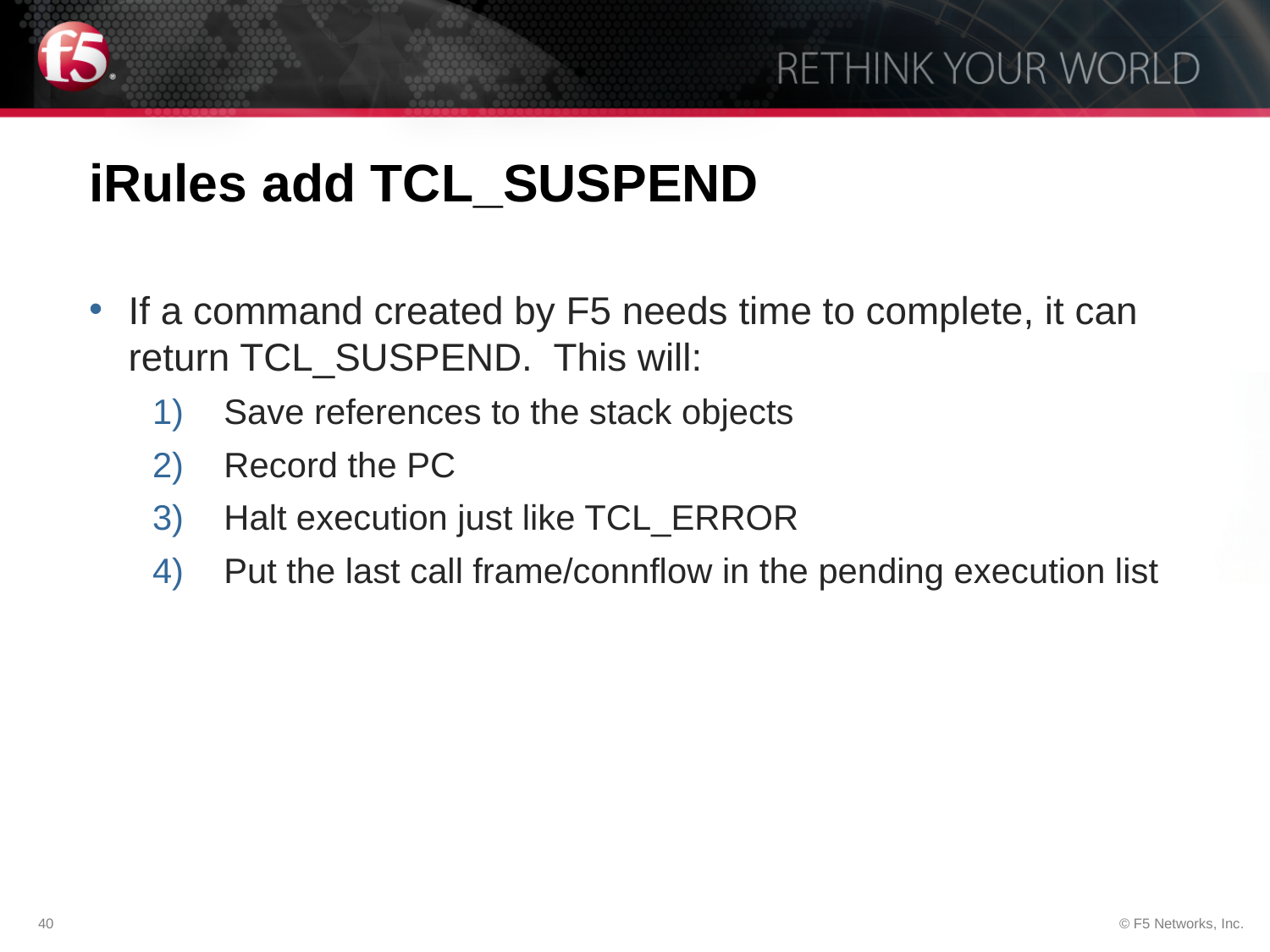

# iRules add TCL_SUSPEND
If a command created by F5 needs time to complete, it can return TCL_SUSPEND.  This will:
Save references to the stack objects
Record the PC
Halt execution just like TCL_ERROR
Put the last call frame/connflow in the pending execution list